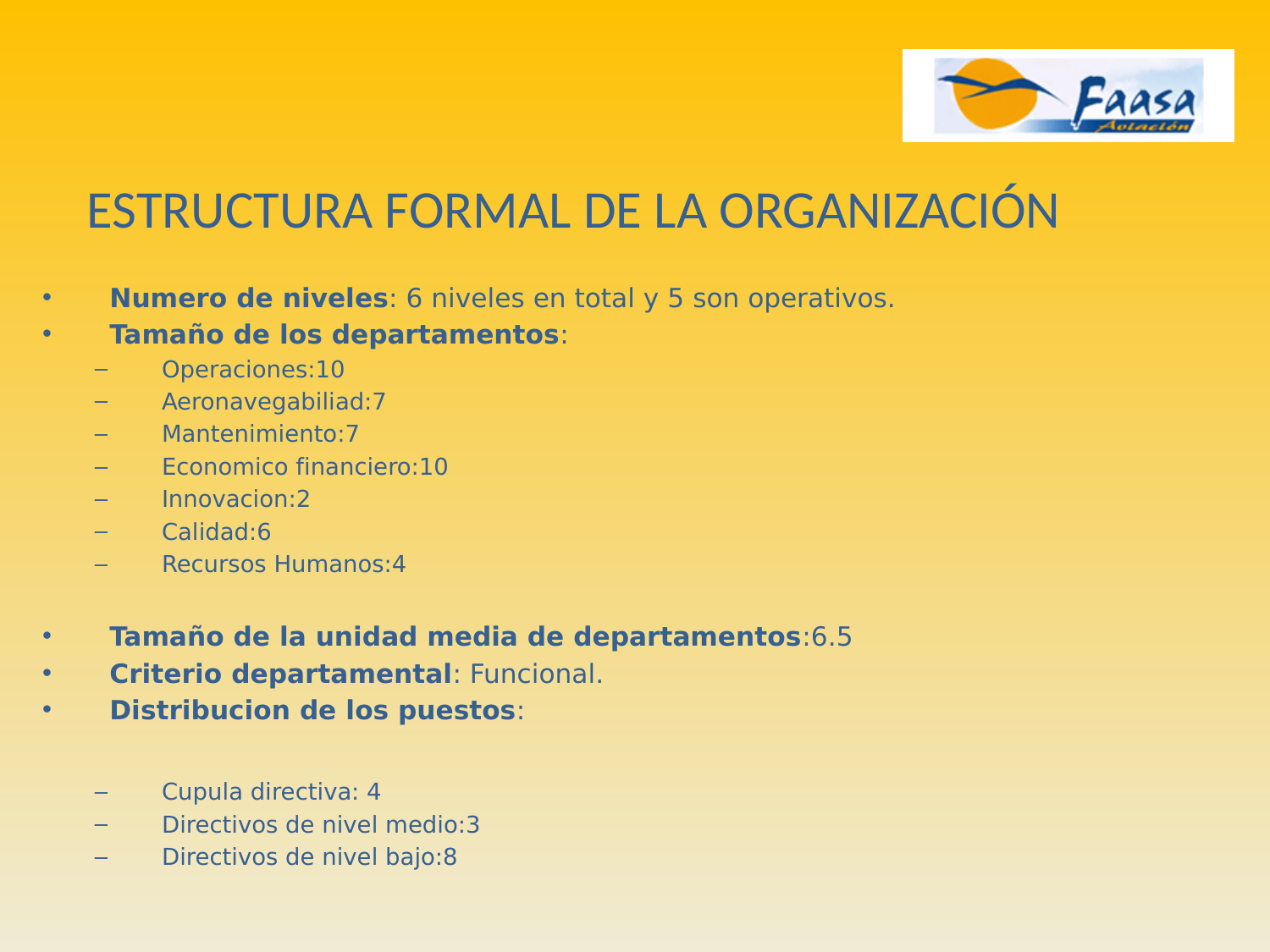

ESTRUCTURA FORMAL DE LA ORGANIZACIÓN

Numero de niveles: 6 niveles en total y 5 son operativos.
Tamaño de los departamentos:
Operaciones:10
Aeronavegabiliad:7
Mantenimiento:7
Economico financiero:10
Innovacion:2
Calidad:6
Recursos Humanos:4

Tamaño de la unidad media de departamentos:6.5
Criterio departamental: Funcional.
Distribucion de los puestos:

Cupula directiva: 4
Directivos de nivel medio:3
Directivos de nivel bajo:8